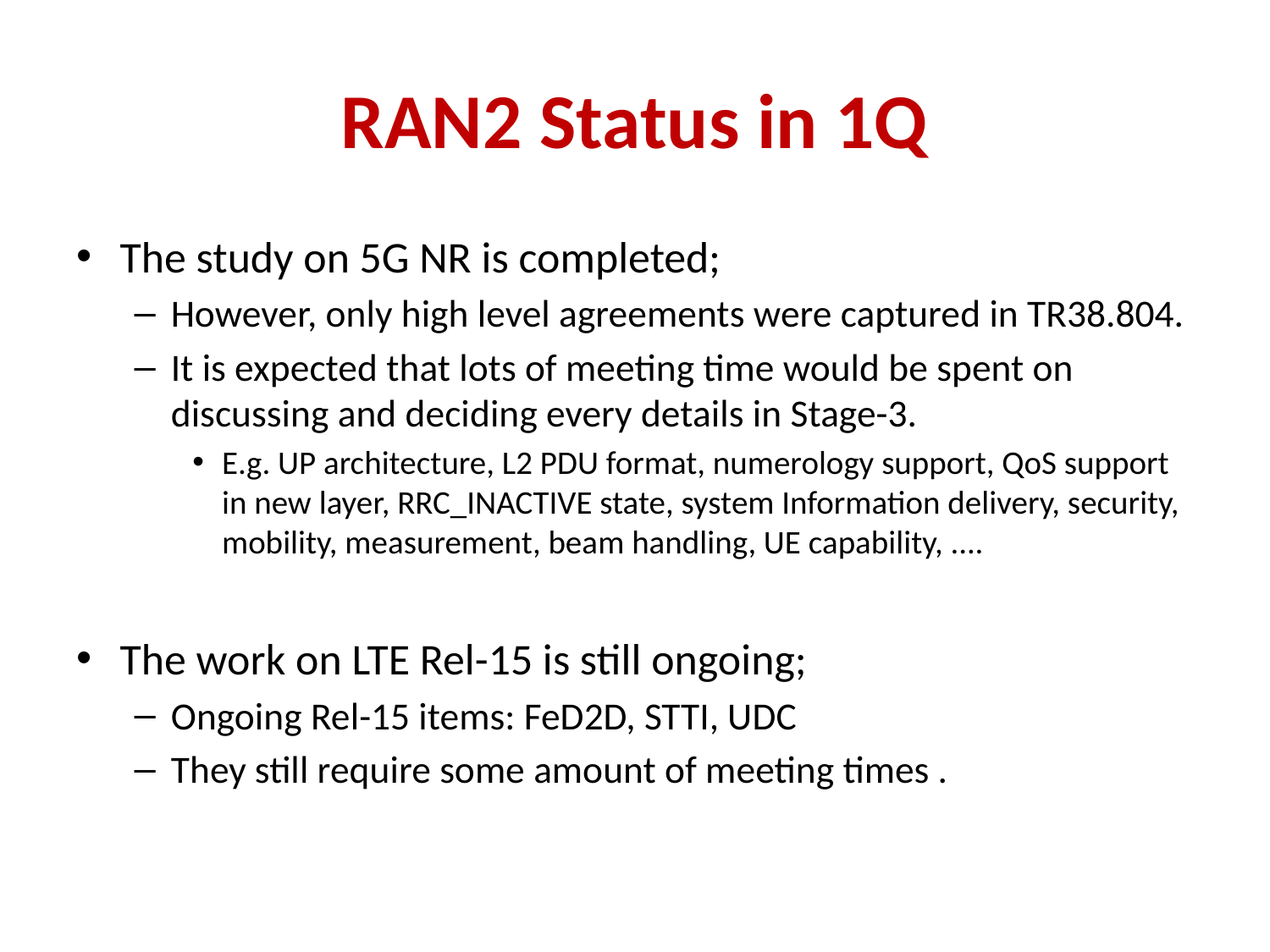

# RAN2 Status in 1Q
The study on 5G NR is completed;
However, only high level agreements were captured in TR38.804.
It is expected that lots of meeting time would be spent on discussing and deciding every details in Stage-3.
E.g. UP architecture, L2 PDU format, numerology support, QoS support in new layer, RRC_INACTIVE state, system Information delivery, security, mobility, measurement, beam handling, UE capability, ....

The work on LTE Rel-15 is still ongoing;
Ongoing Rel-15 items: FeD2D, STTI, UDC
They still require some amount of meeting times .